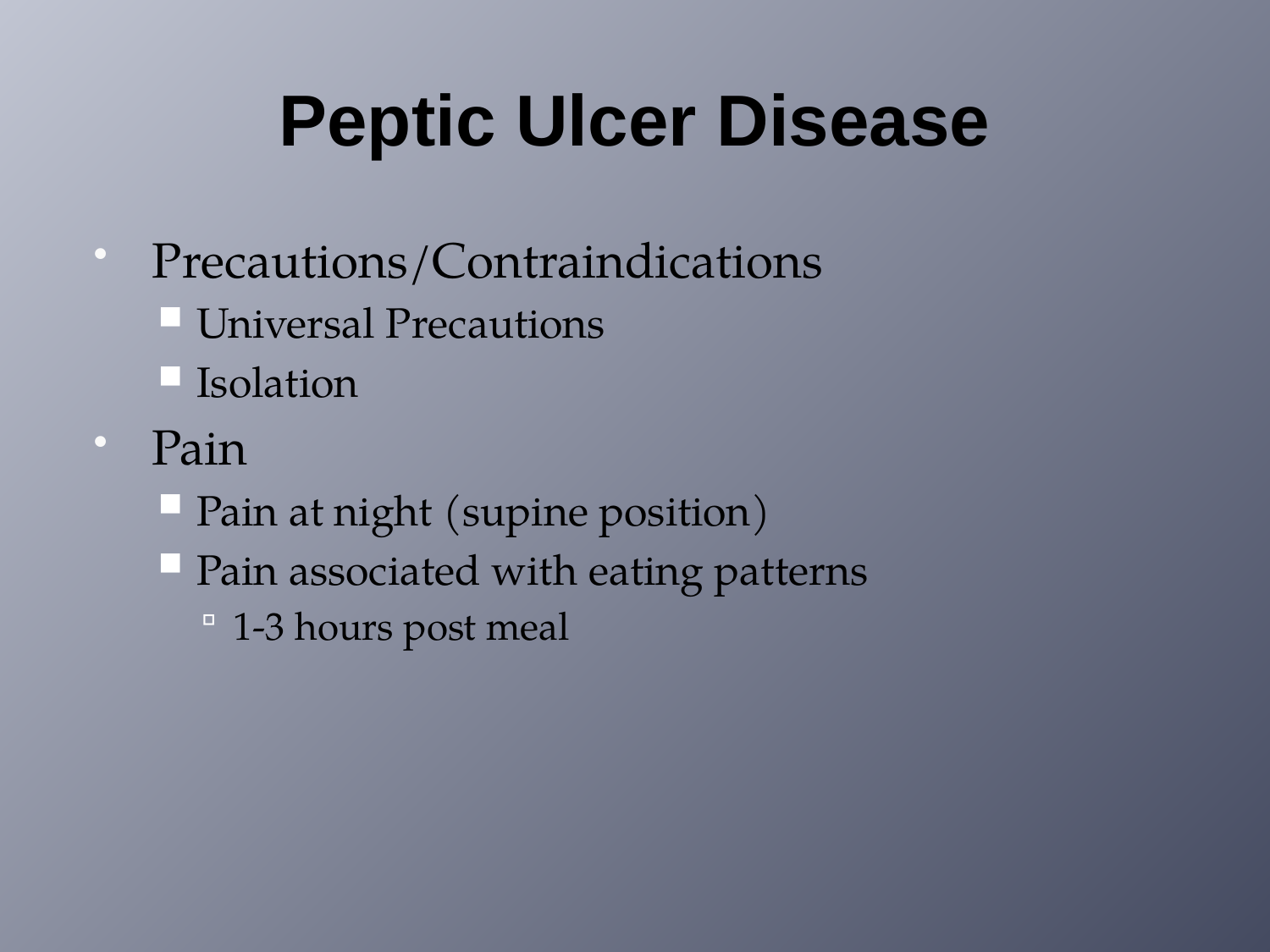

# Peptic Ulcer Disease
Precautions/Contraindications
Universal Precautions
Isolation
Pain
Pain at night (supine position)
Pain associated with eating patterns
1-3 hours post meal